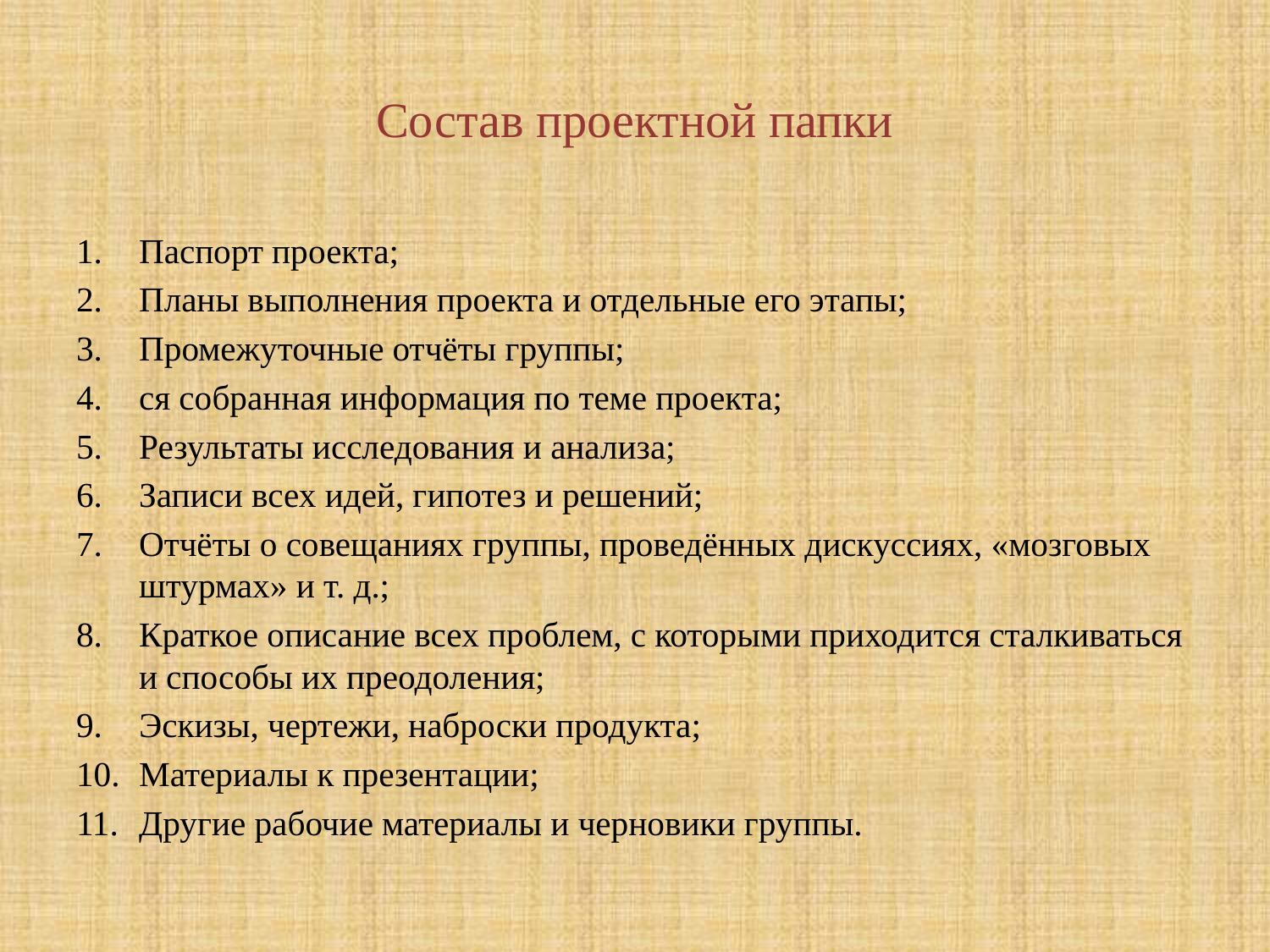

# Состав проектной папки
Паспорт проекта;
Планы выполнения проекта и отдельные его этапы;
Промежуточные отчёты группы;
ся собранная информация по теме проекта;
Результаты исследования и анализа;
Записи всех идей, гипотез и решений;
Отчёты о совещаниях группы, проведённых дискуссиях, «мозговых штурмах» и т. д.;
Краткое описание всех проблем, с которыми приходится сталкиваться и способы их преодоления;
Эскизы, чертежи, наброски продукта;
Материалы к презентации;
Другие рабочие материалы и черновики группы.